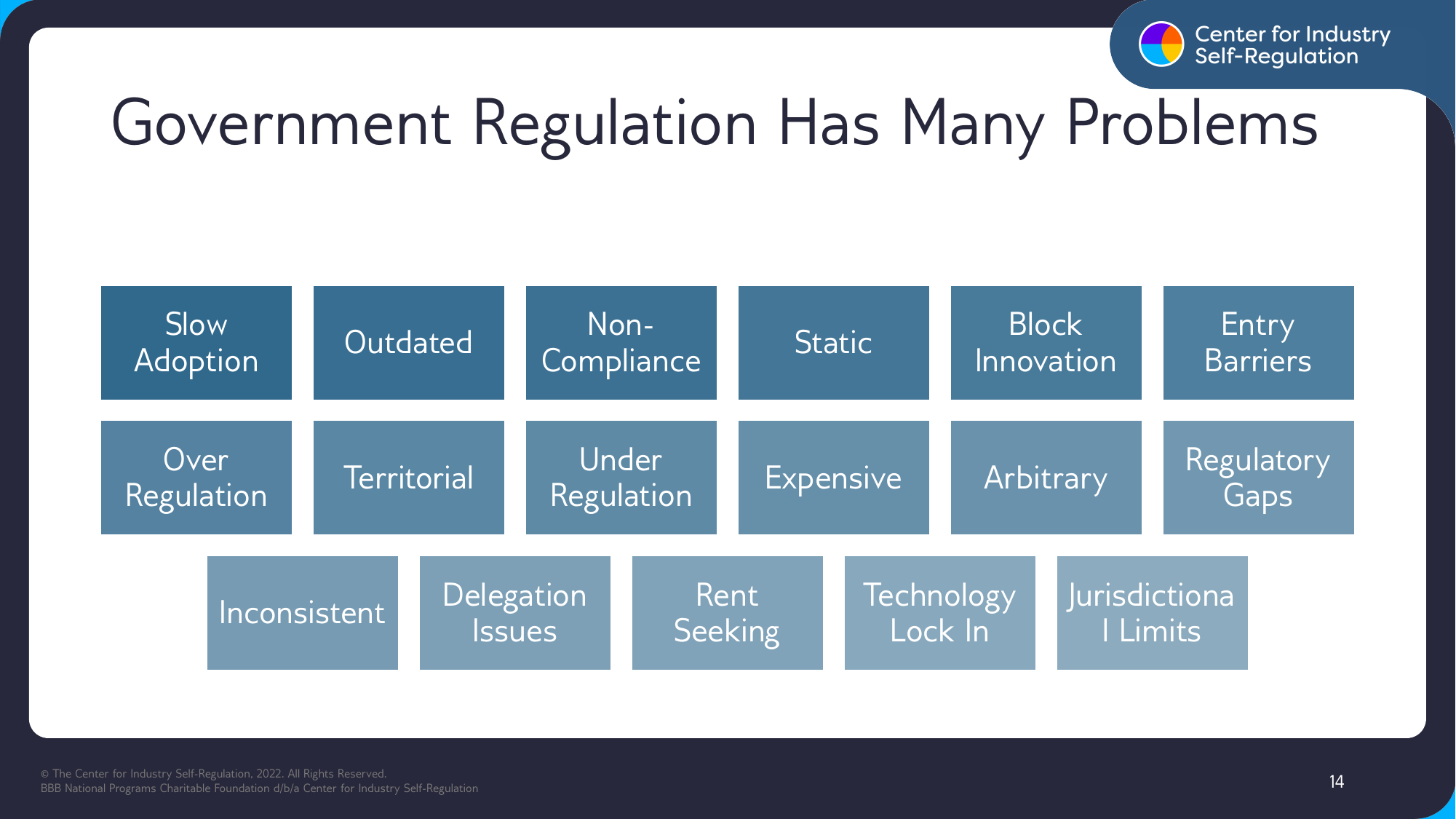

# Government Regulation Has Many Problems
Slow Adoption
Outdated
Non-Compliance
Static
Block Innovation
Entry Barriers
Over Regulation
Territorial
Under Regulation
Expensive
Arbitrary
Regulatory Gaps
Inconsistent
Delegation Issues
Rent Seeking
Technology Lock In
Jurisdictional Limits
14